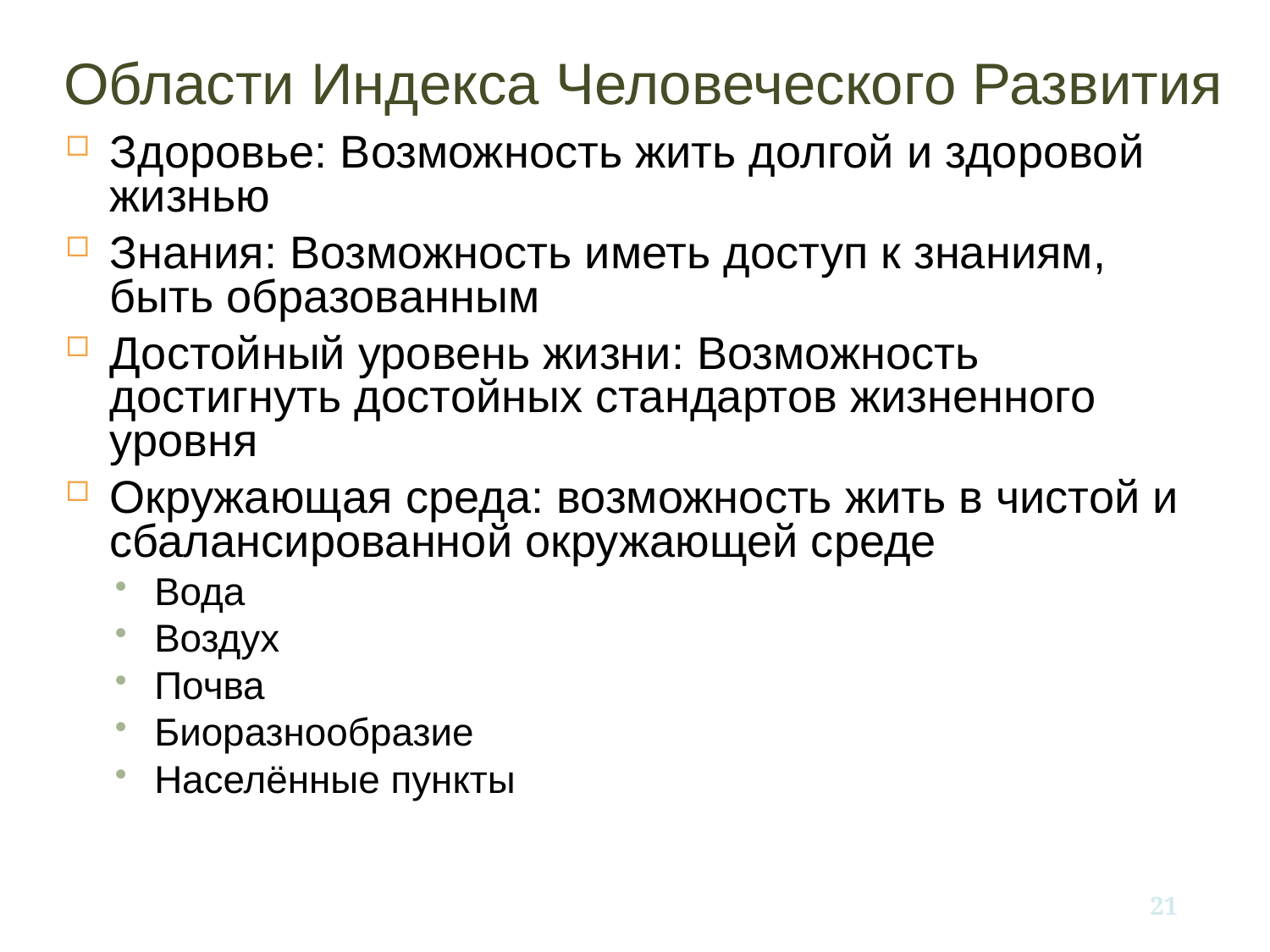

Области Индекса Человеческого Развития
Здоровье: Возможность жить долгой и здоровой жизнью
Знания: Возможность иметь доступ к знаниям, быть образованным
Достойный уровень жизни: Возможность достигнуть достойных стандартов жизненного уровня
Окружающая среда: возможность жить в чистой и сбалансированной окружающей среде
Вода
Воздух
Почва
Биоразнообразие
Населённые пункты
21